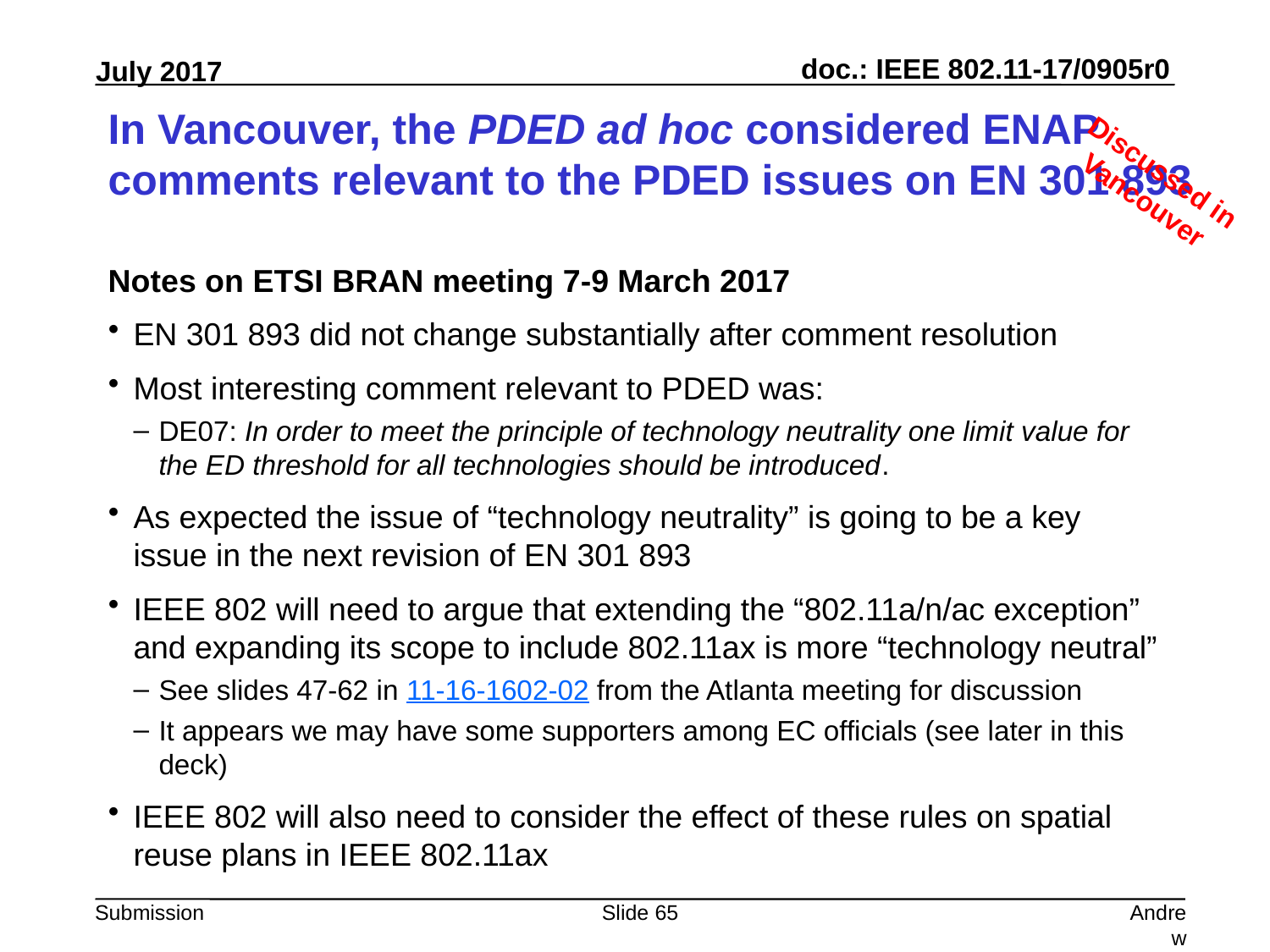

# In Vancouver, the PDED ad hoc considered ENAP comments relevant to the PDED issues on EN 301 893
Discussed in Vancouver
Notes on ETSI BRAN meeting 7-9 March 2017
EN 301 893 did not change substantially after comment resolution
Most interesting comment relevant to PDED was:
DE07: In order to meet the principle of technology neutrality one limit value for the ED threshold for all technologies should be introduced.
As expected the issue of “technology neutrality” is going to be a key issue in the next revision of EN 301 893
IEEE 802 will need to argue that extending the “802.11a/n/ac exception” and expanding its scope to include 802.11ax is more “technology neutral”
See slides 47-62 in 11-16-1602-02 from the Atlanta meeting for discussion
It appears we may have some supporters among EC officials (see later in this deck)
IEEE 802 will also need to consider the effect of these rules on spatial reuse plans in IEEE 802.11ax

Slide 65
Andrew Myles, Cisco